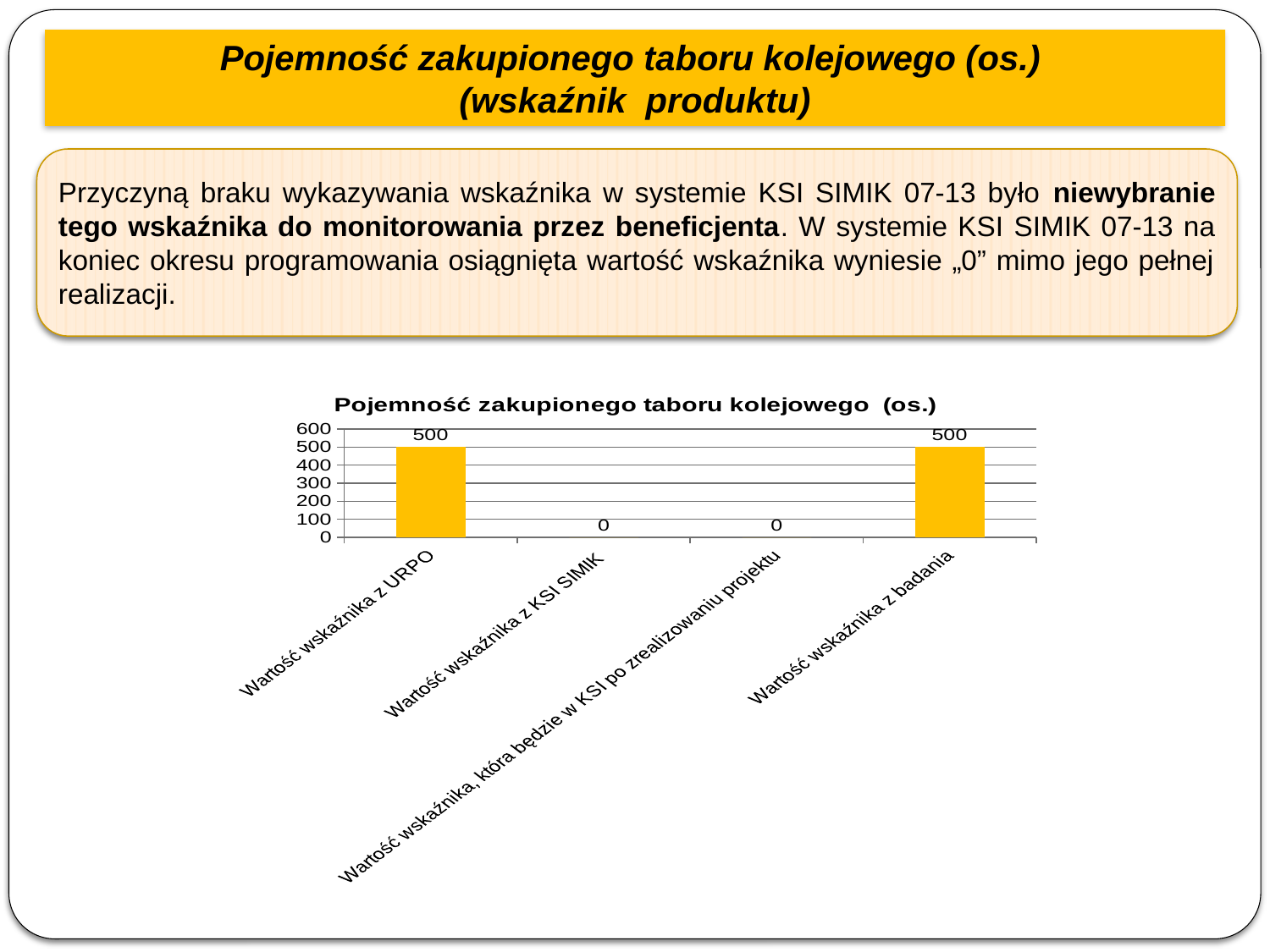

Pojemność zakupionego taboru kolejowego (os.)
(wskaźnik  produktu)
Przyczyną braku wykazywania wskaźnika w systemie KSI SIMIK 07-13 było niewybranie tego wskaźnika do monitorowania przez beneficjenta. W systemie KSI SIMIK 07-13 na koniec okresu programowania osiągnięta wartość wskaźnika wyniesie „0” mimo jego pełnej realizacji.

### Chart: Pojemność zakupionego taboru kolejowego  (os.)

| Category | Pojemność zakupionego taboru kolejowego  (osoby) |
|---|---|
| Wartość wskaźnika z URPO | 500.0 |
| Wartość wskaźnika z KSI SIMIK  | 0.0 |
| Wartość wskaźnika, która będzie w KSI po zrealizowaniu projektu | 0.0 |
| Wartość wskaźnika z badania | 500.0 |